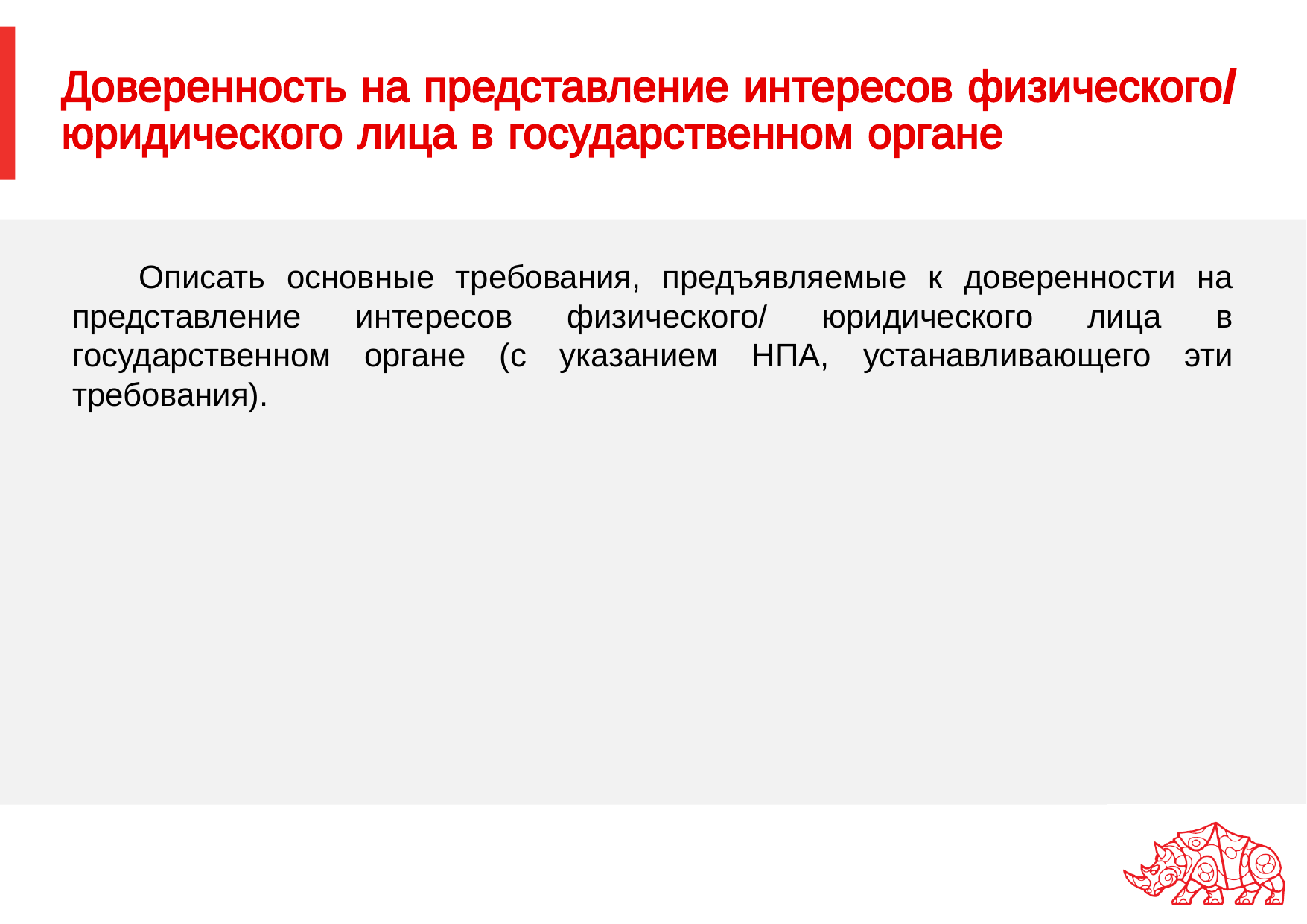

# Доверенность на представление интересов физического/ юридического лица в государственном органе
Описать основные требования, предъявляемые к доверенности на представление интересов физического/ юридического лица в государственном органе (с указанием НПА, устанавливающего эти требования).